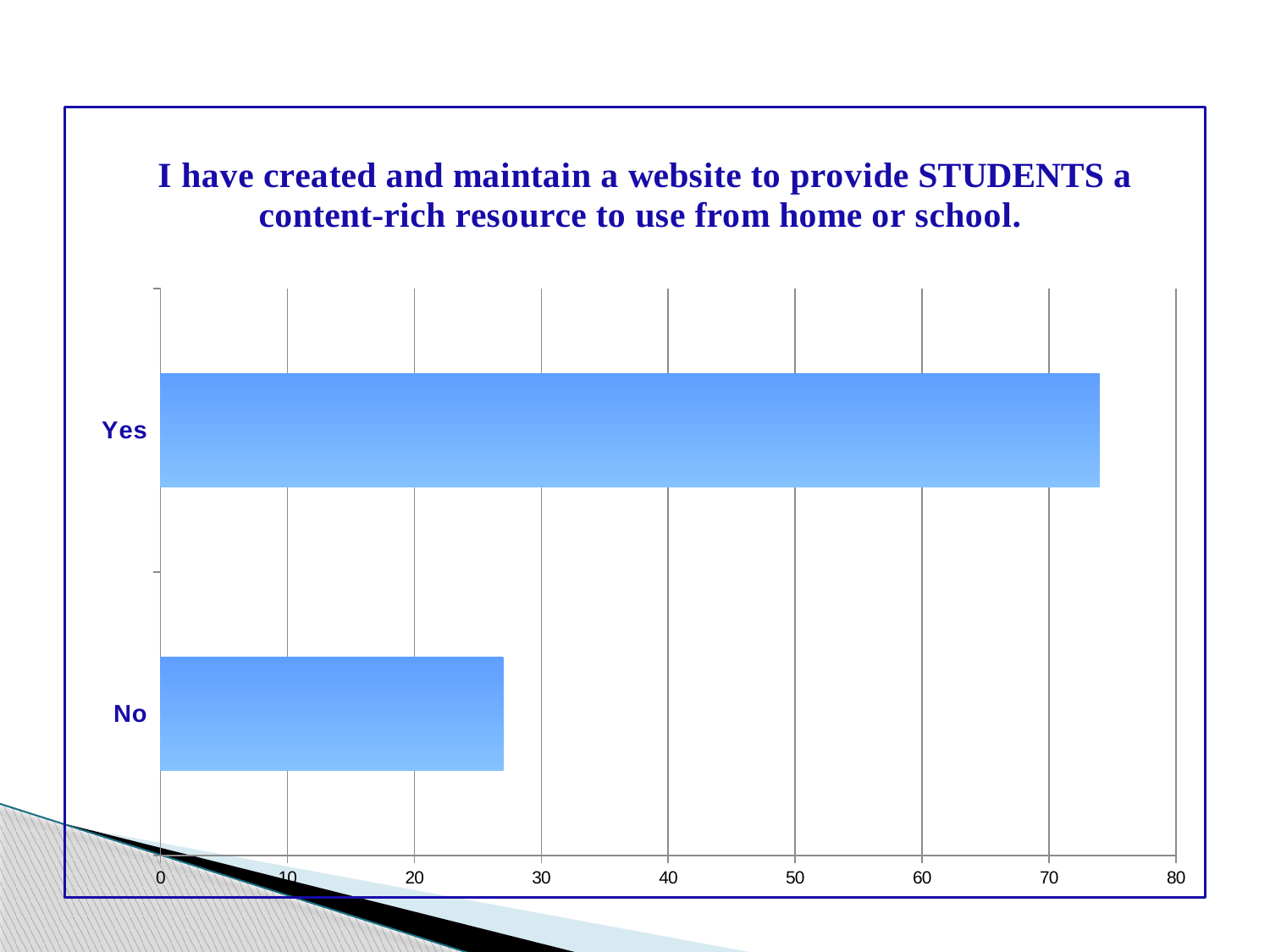

### Chart

| Category | Total |
|---|---|
| No | 27.0 |
| Yes | 74.0 |